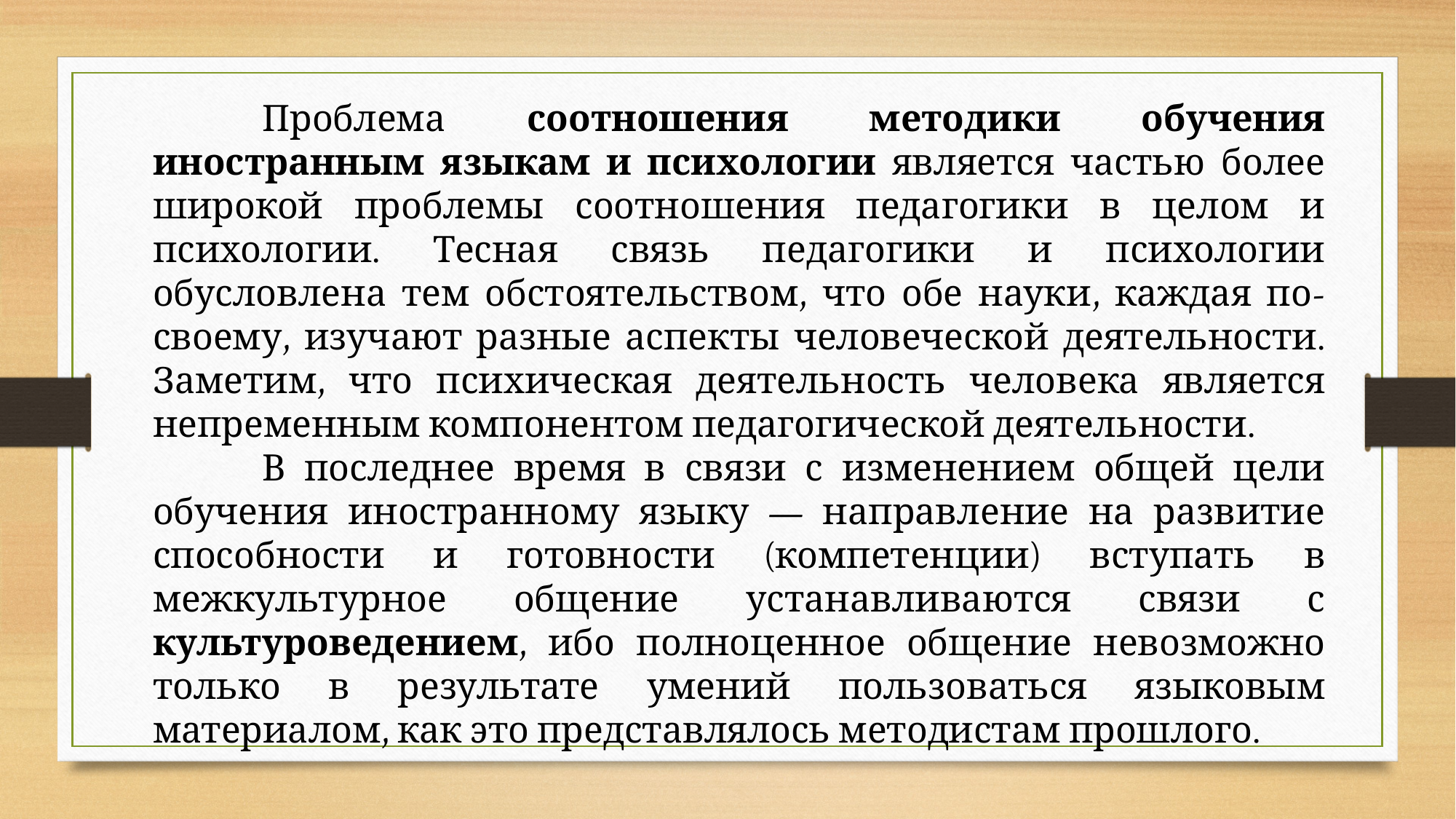

Проблема соотношения методики обучения иностранным языкам и психологии является частью более широкой проблемы соотношения педагогики в целом и психологии. Тесная связь педагогики и психологии обусловлена тем обстоятельством, что обе науки, каждая по-своему, изучают разные аспекты человеческой деятельности. Заметим, что психическая деятельность человека является непременным компонентом педагогической деятельности.
	В последнее время в связи с изменением общей цели обучения иностранному языку — направление на развитие способности и готовности (компетенции) вступать в межкультурное общение устанавливаются связи с культуроведением, ибо полноценное общение невозможно только в результате умений пользоваться языковым материалом, как это представлялось методистам прошлого.